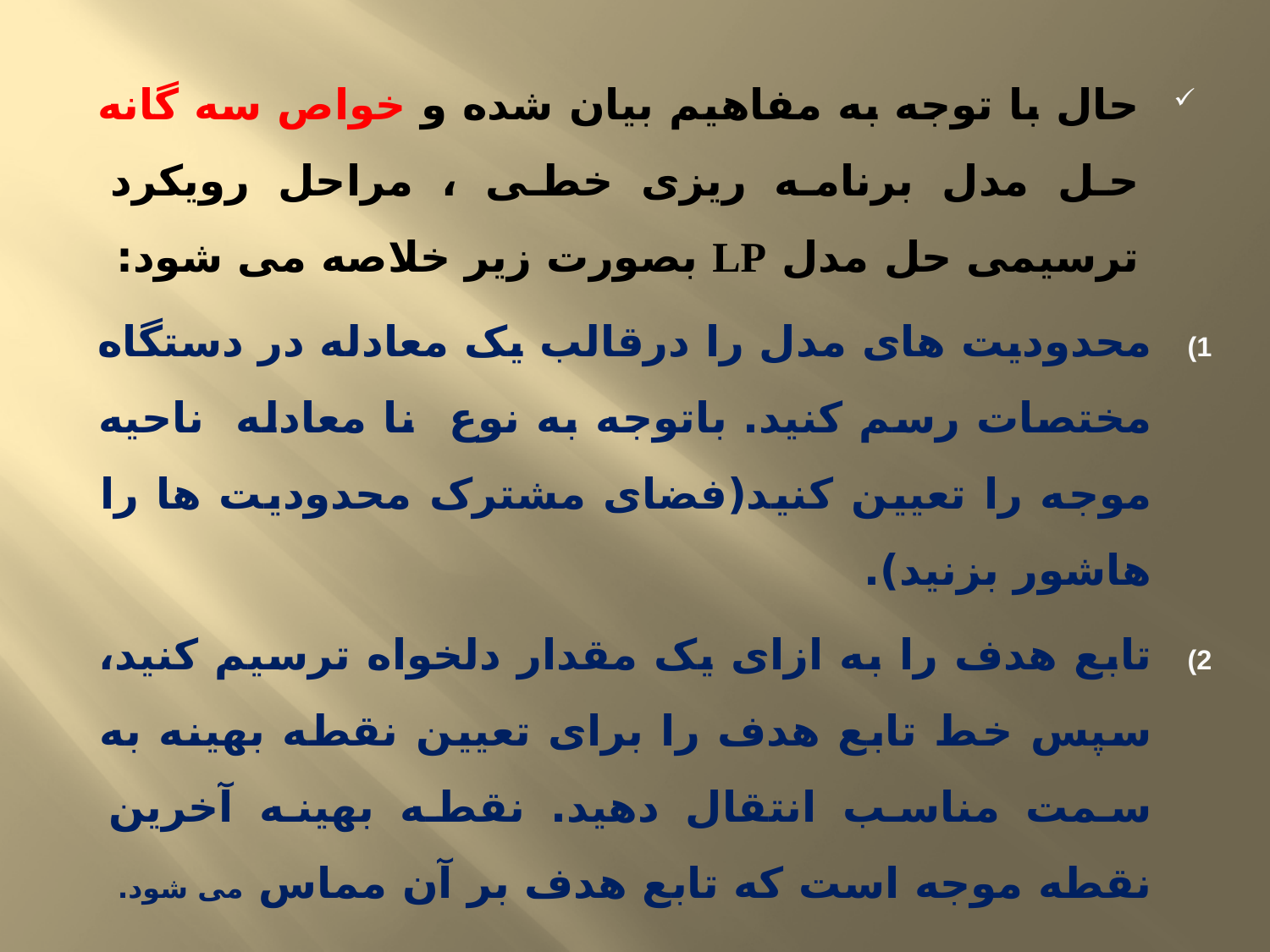

حال با توجه به مفاهیم بیان شده و خواص سه گانه حل مدل برنامه ریزی خطی ، مراحل رویکرد ترسیمی حل مدل LP بصورت زیر خلاصه می شود:
محدودیت های مدل را درقالب یک معادله در دستگاه مختصات رسم کنید. باتوجه به نوع  نا معادله  ناحیه موجه را تعیین کنید(فضای مشترک محدودیت ها را هاشور بزنید).
تابع هدف را به ازای یک مقدار دلخواه ترسیم کنید، سپس خط تابع هدف را برای تعیین نقطه بهینه به سمت مناسب انتقال دهید. نقطه بهینه آخرین نقطه موجه است که تابع هدف بر آن مماس می شود.